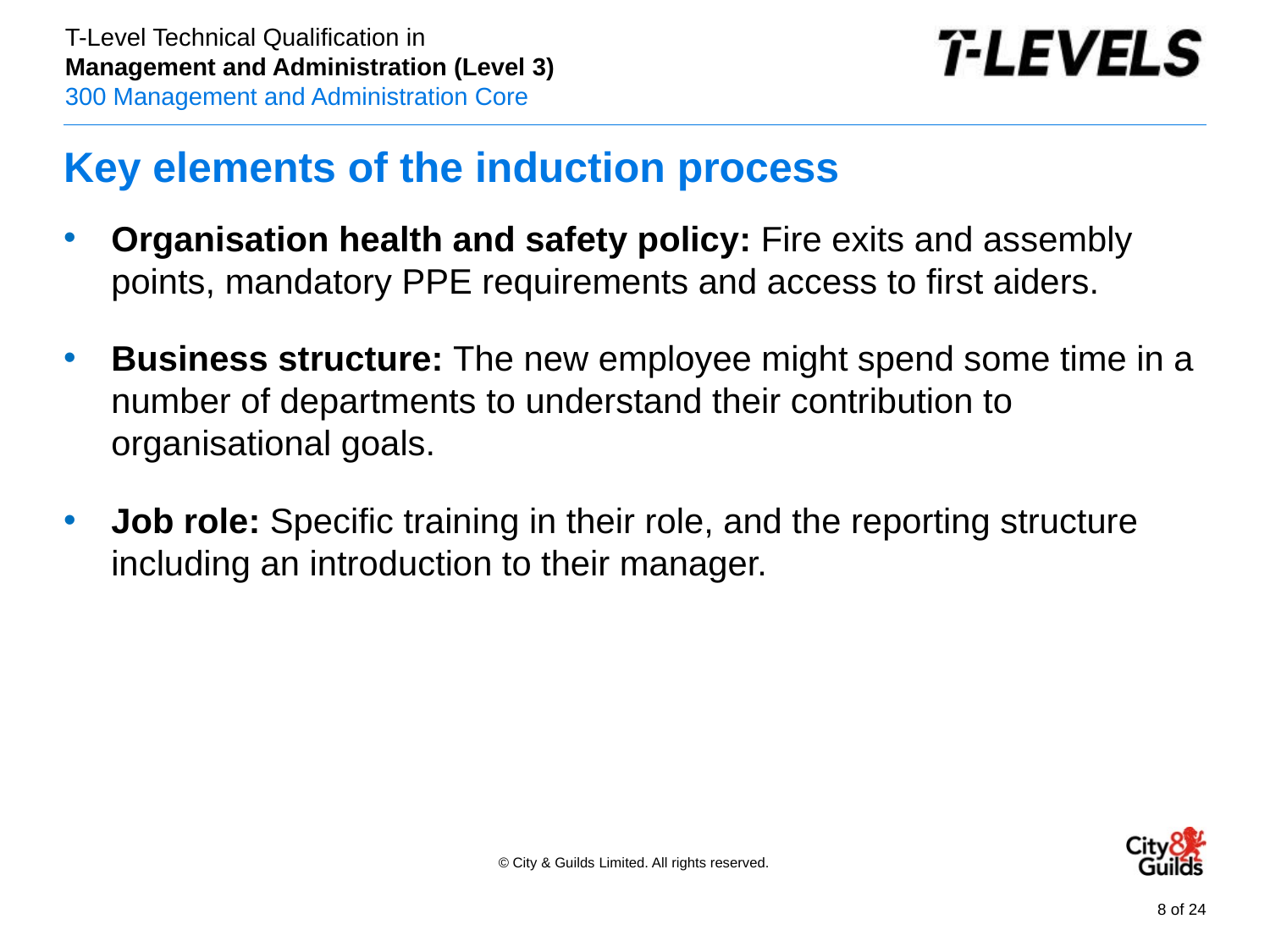

# Key elements of the induction process
Organisation health and safety policy: Fire exits and assembly points, mandatory PPE requirements and access to first aiders.
Business structure: The new employee might spend some time in a number of departments to understand their contribution to organisational goals.
Job role: Specific training in their role, and the reporting structure including an introduction to their manager.